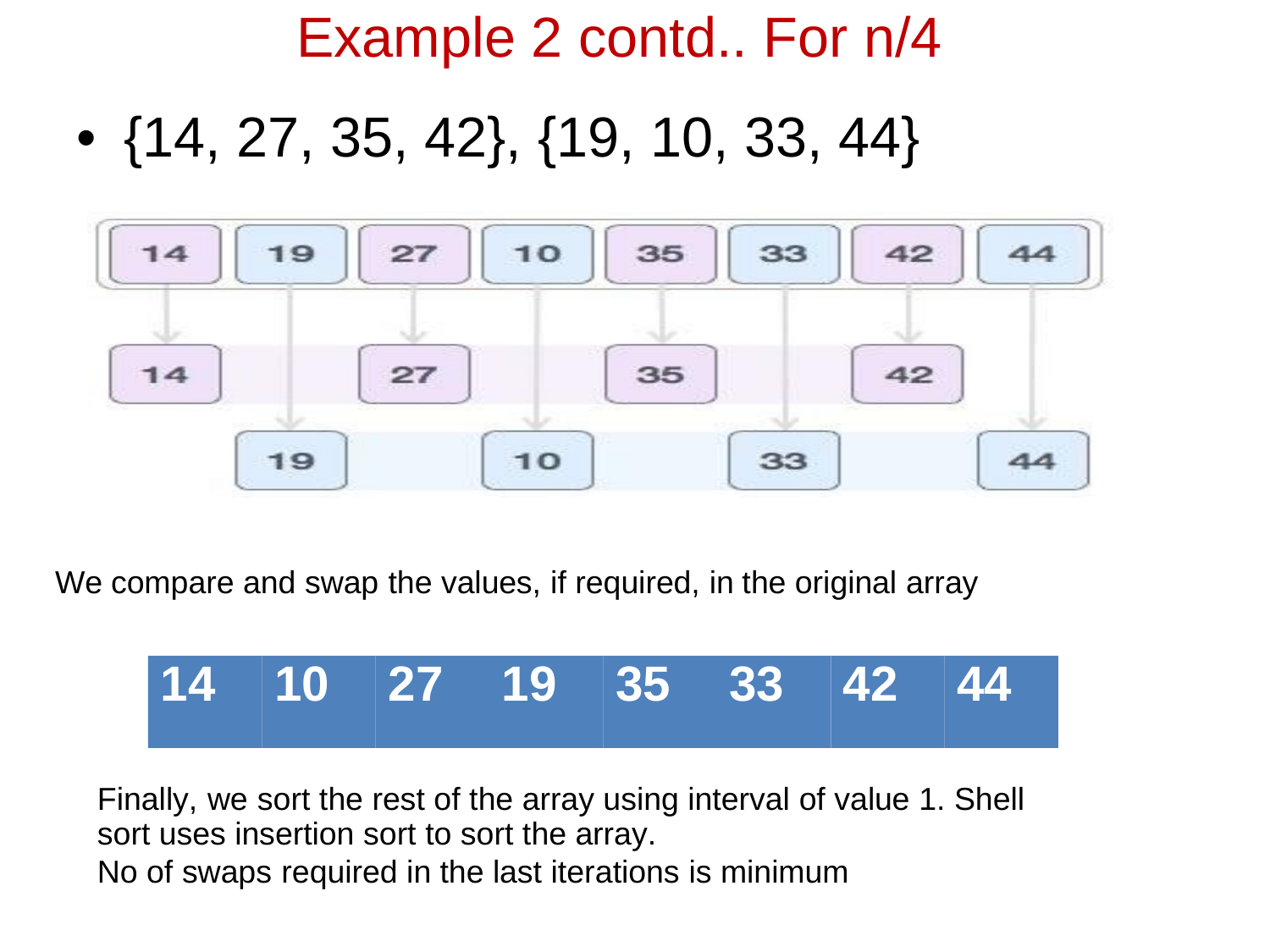

Example
2 contd.. For n/4
•
{14,
27,
35,
42},
{19,
10,
33,
44}

We
compare and swap the values, if required, in
the original array

14    10    27    19    35    33    42    44

Finally, we sort the rest of the array using interval of value 1. Shell
sort uses insertion sort to sort the array.
No of swaps required in the last iterations is minimum